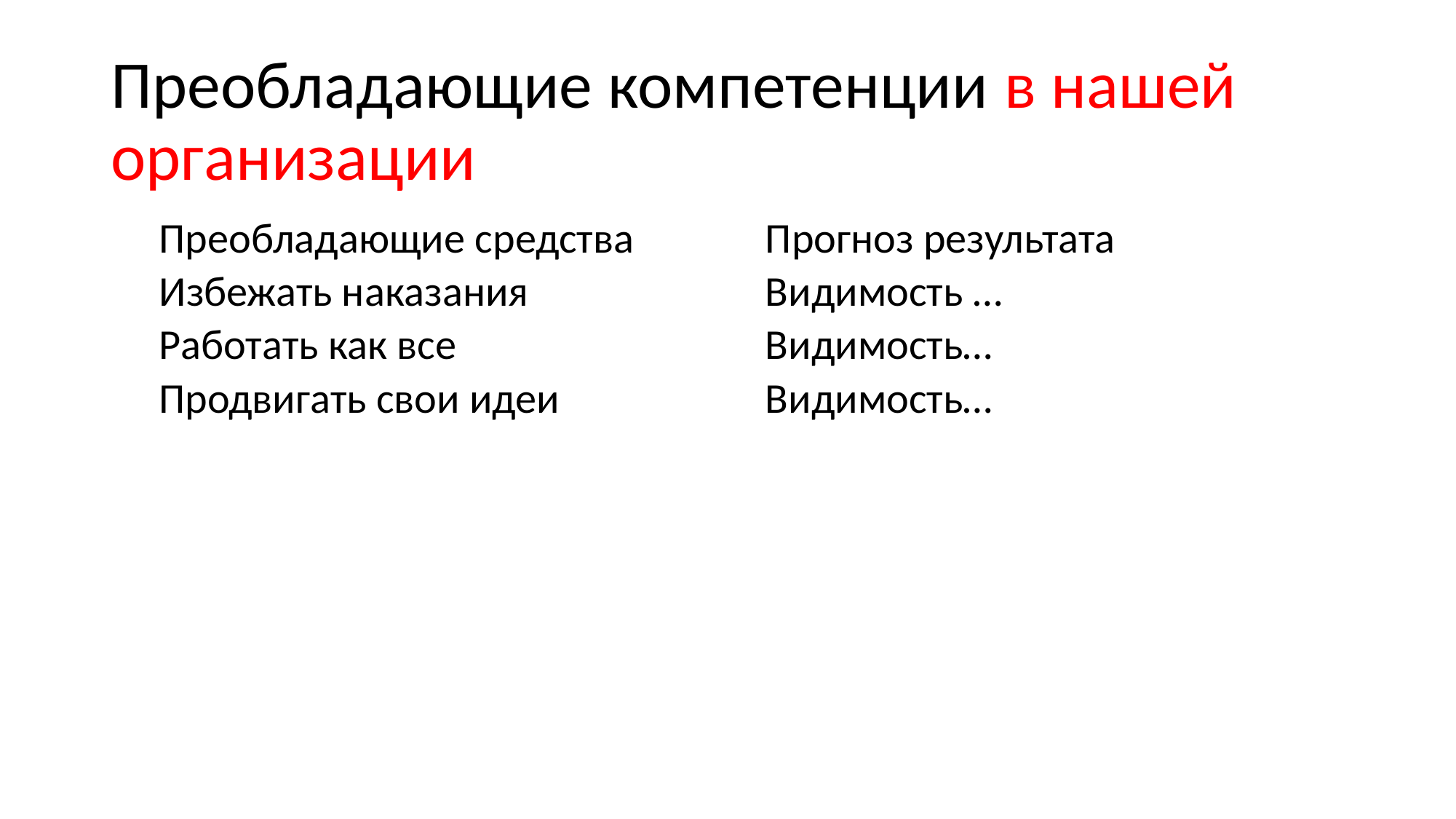

# Преобладающие компетенции в нашей организации

| Преобладающие средства | Прогноз результата |
| --- | --- |
| Избежать наказания | Видимость … |
| Работать как все | Видимость… |
| Продвигать свои идеи | Видимость… |